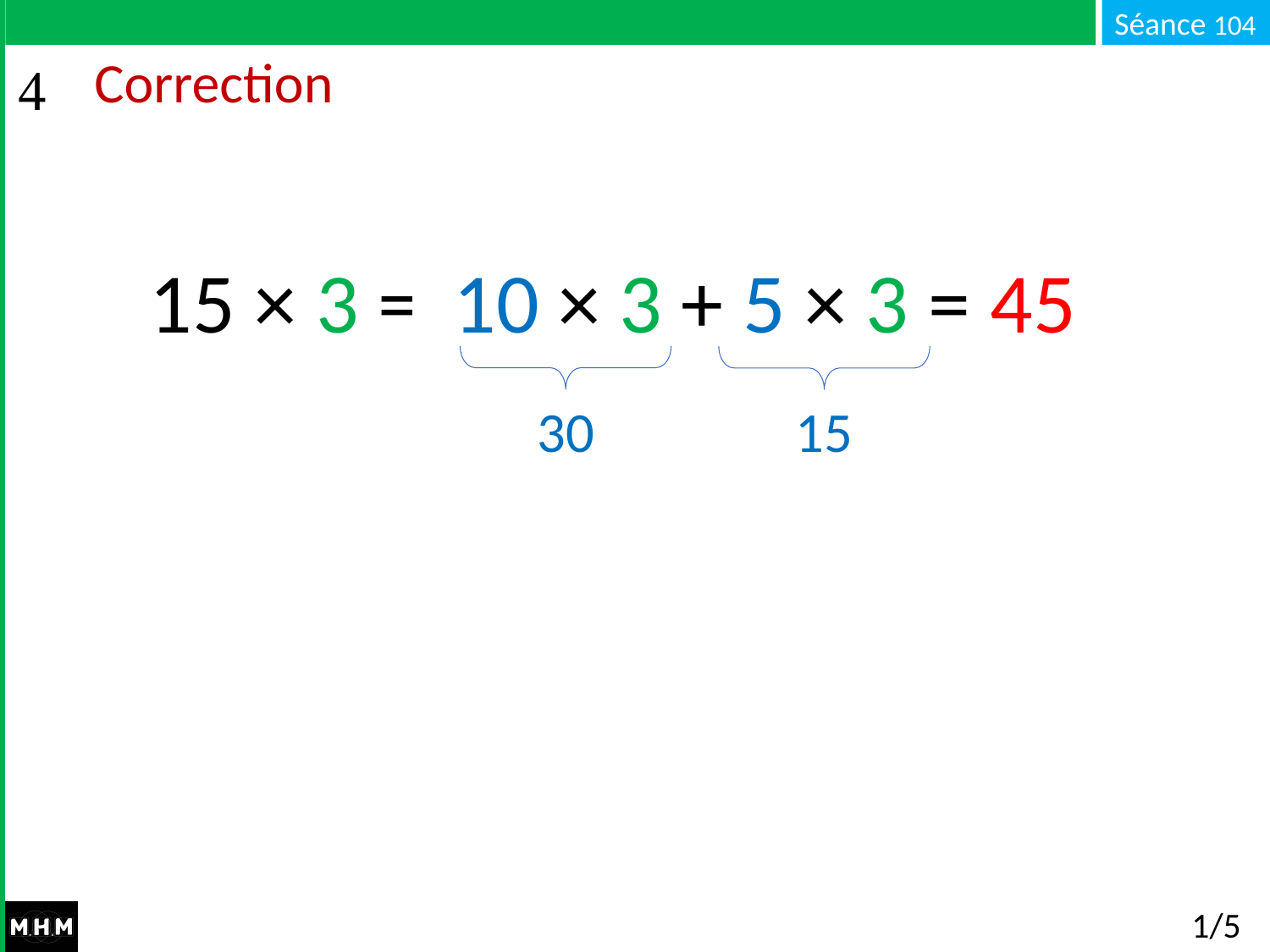

# Correction
45
10 × 3 + 5 × 3 = …
15 × 3 = …

30

15
1/5